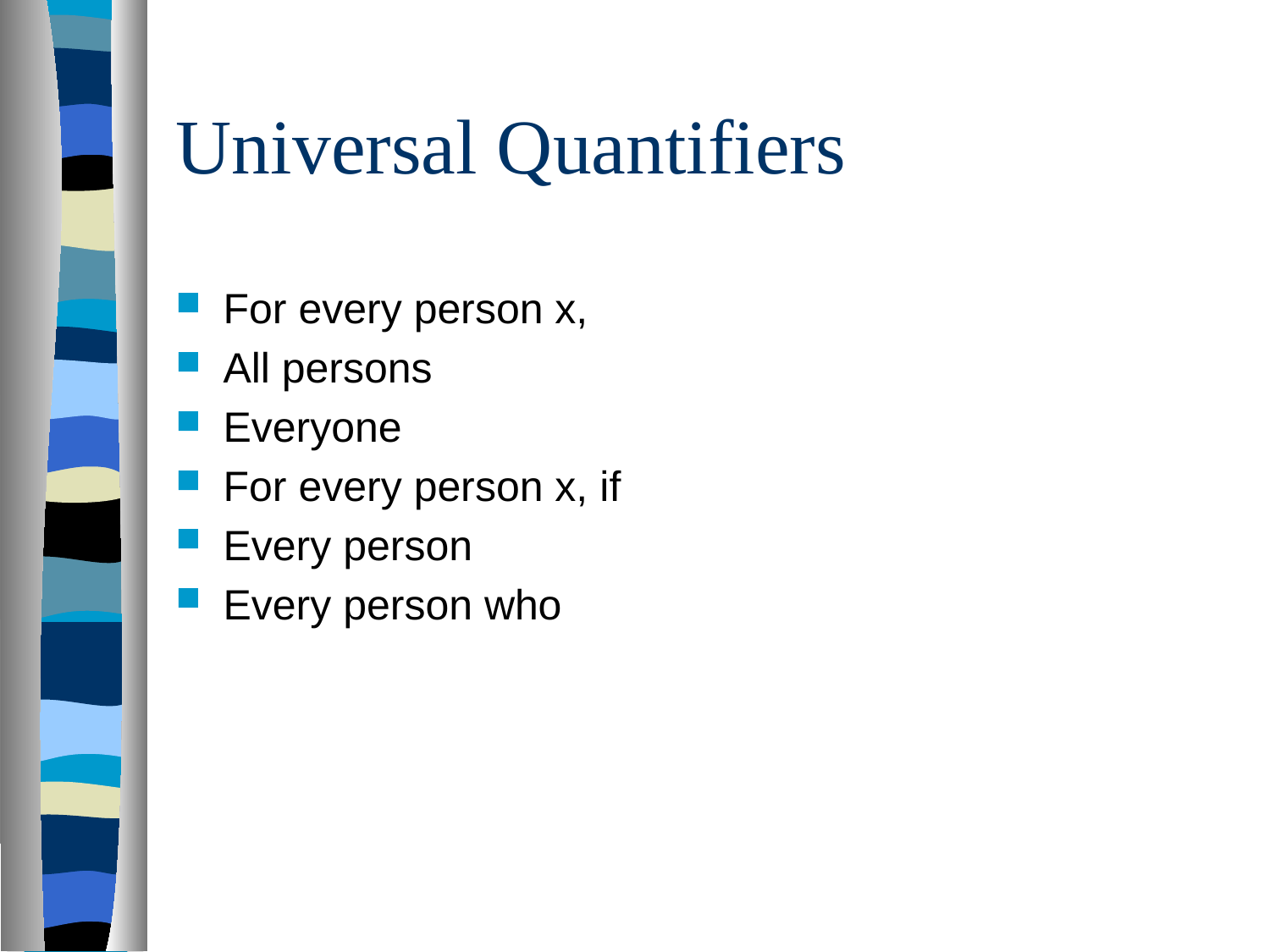

# Universal Quantifiers
For every person x,
All persons
Everyone
For every person x, if
Every person
Every person who